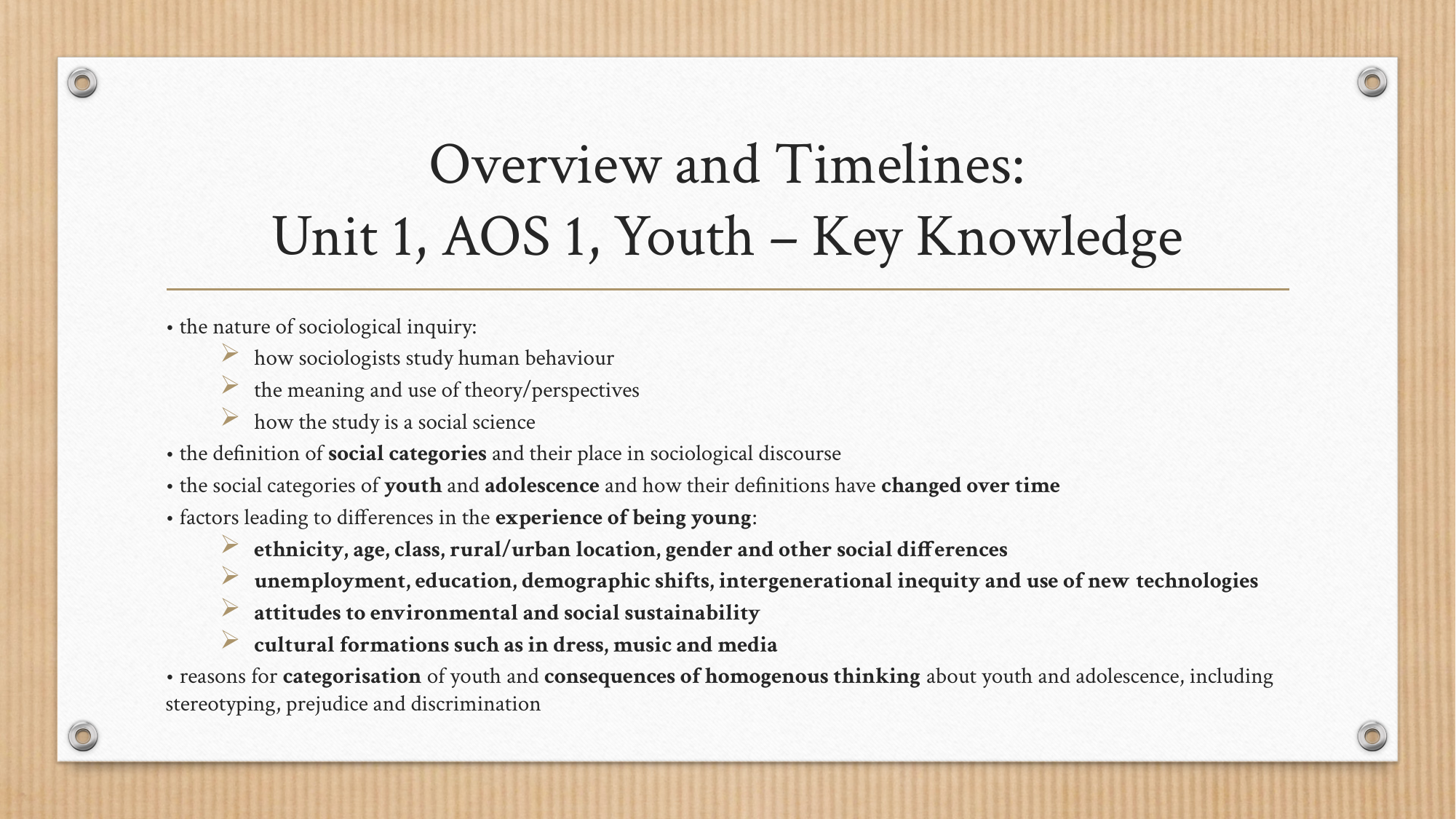

# Overview and Timelines: Unit 1, AOS 1, Youth – Key Knowledge
• the nature of sociological inquiry:
how sociologists study human behaviour
the meaning and use of theory/perspectives
how the study is a social science
• the definition of social categories and their place in sociological discourse
• the social categories of youth and adolescence and how their definitions have changed over time
• factors leading to differences in the experience of being young:
ethnicity, age, class, rural/urban location, gender and other social differences
unemployment, education, demographic shifts, intergenerational inequity and use of new technologies
attitudes to environmental and social sustainability
cultural formations such as in dress, music and media
• reasons for categorisation of youth and consequences of homogenous thinking about youth and adolescence, including stereotyping, prejudice and discrimination